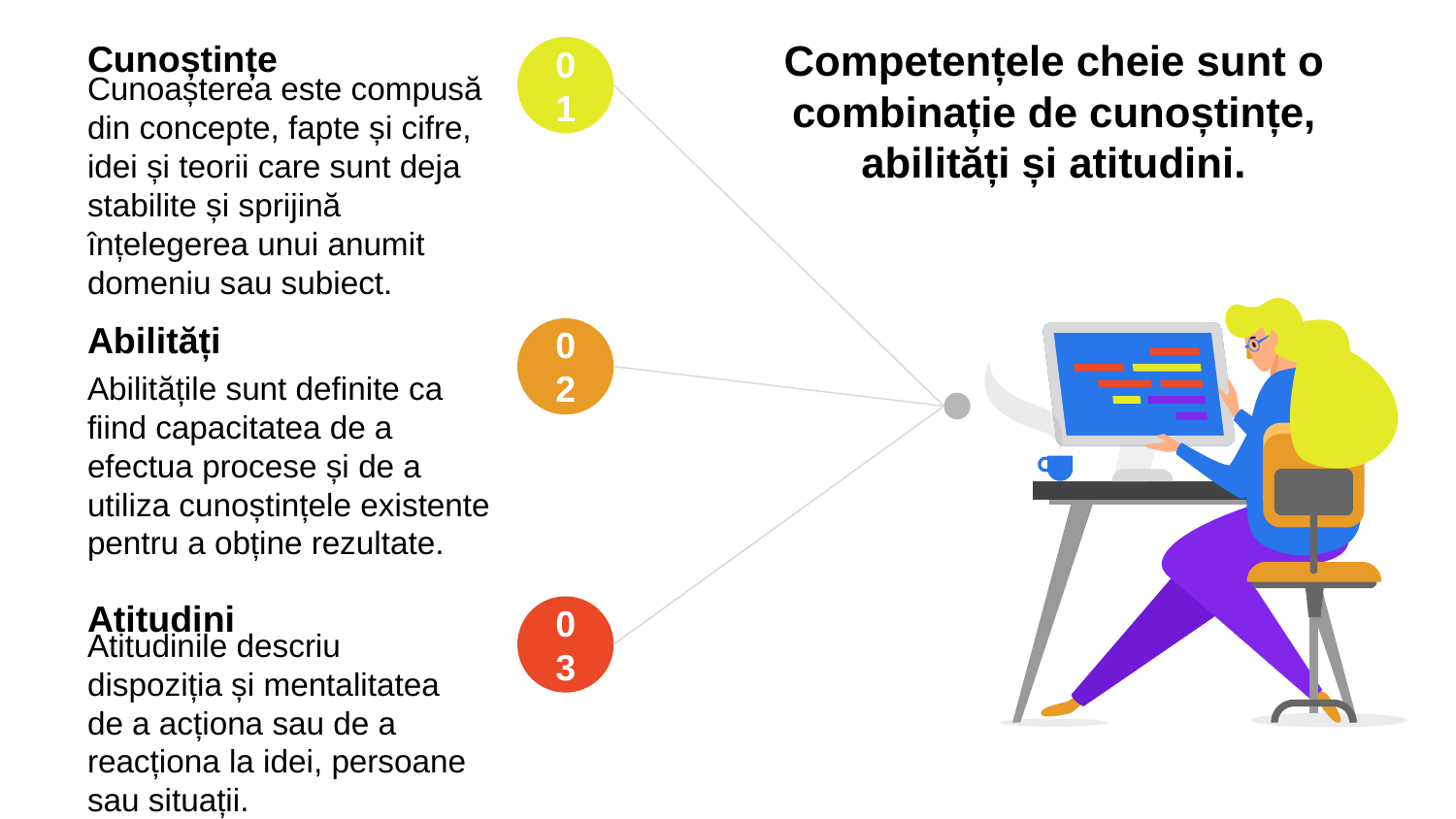

Cunoștințe
01
Cunoașterea este compusă din concepte, fapte și cifre, idei și teorii care sunt deja stabilite și sprijină înțelegerea unui anumit domeniu sau subiect.
Competențele cheie sunt o combinație de cunoștințe, abilități și atitudini.

Abilități
02
Abilitățile sunt definite ca fiind capacitatea de a efectua procese și de a utiliza cunoștințele existente pentru a obține rezultate.

Atitudini
03
Atitudinile descriu dispoziția și mentalitatea de a acționa sau de a reacționa la idei, persoane sau situații.